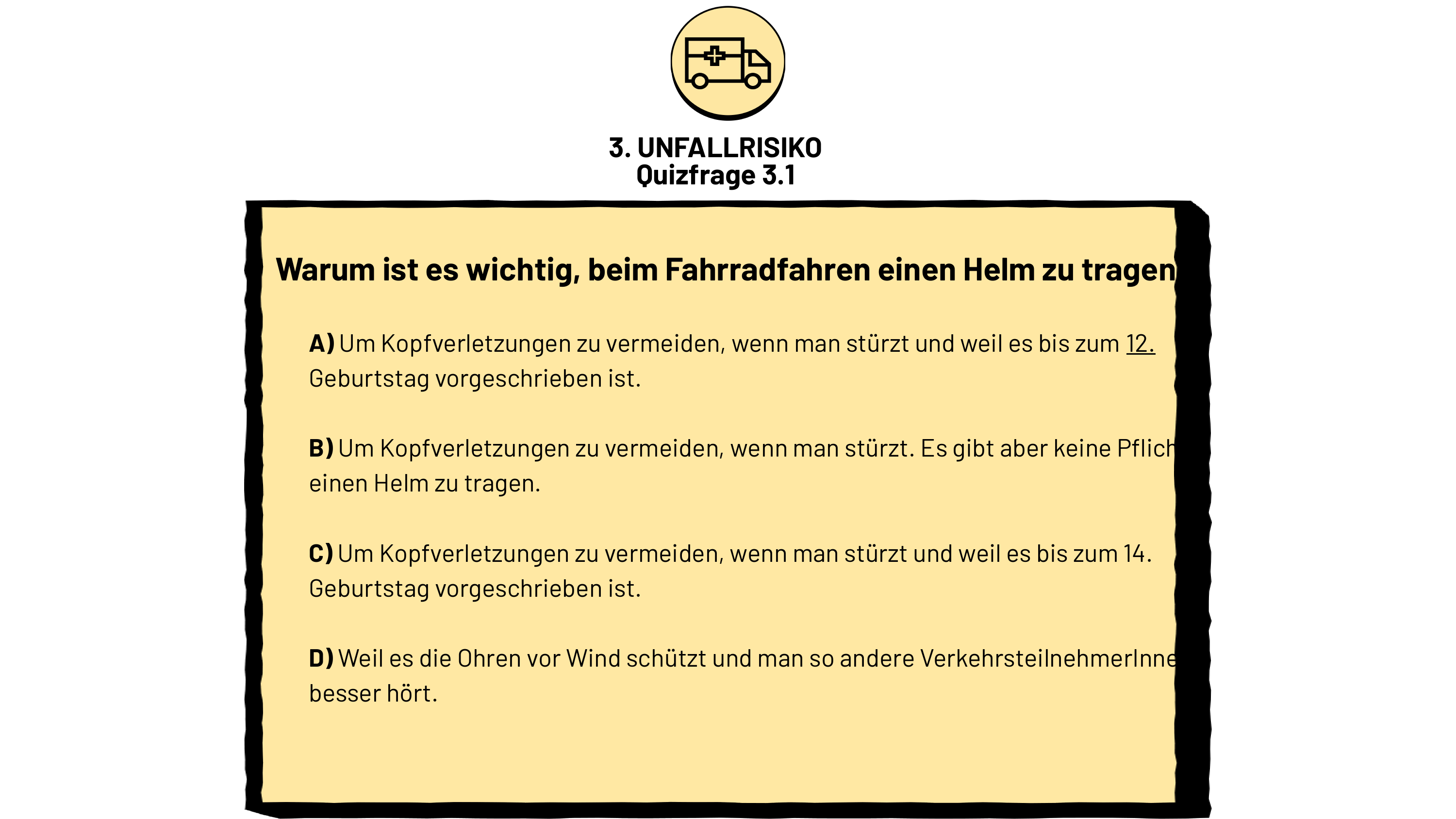

3. UNFALLRISIKO
Quizfrage 3.1
Warum ist es wichtig, beim Fahrradfahren einen Helm zu tragen?

A) Um Kopfverletzungen zu vermeiden, wenn man stürzt und weil es bis zum 12. Geburtstag vorgeschrieben ist.

B) Um Kopfverletzungen zu vermeiden, wenn man stürzt. Es gibt aber keine Pflicht einen Helm zu tragen.

C) Um Kopfverletzungen zu vermeiden, wenn man stürzt und weil es bis zum 14. Geburtstag vorgeschrieben ist.

D) Weil es die Ohren vor Wind schützt und man so andere VerkehrsteilnehmerInnen besser hört.